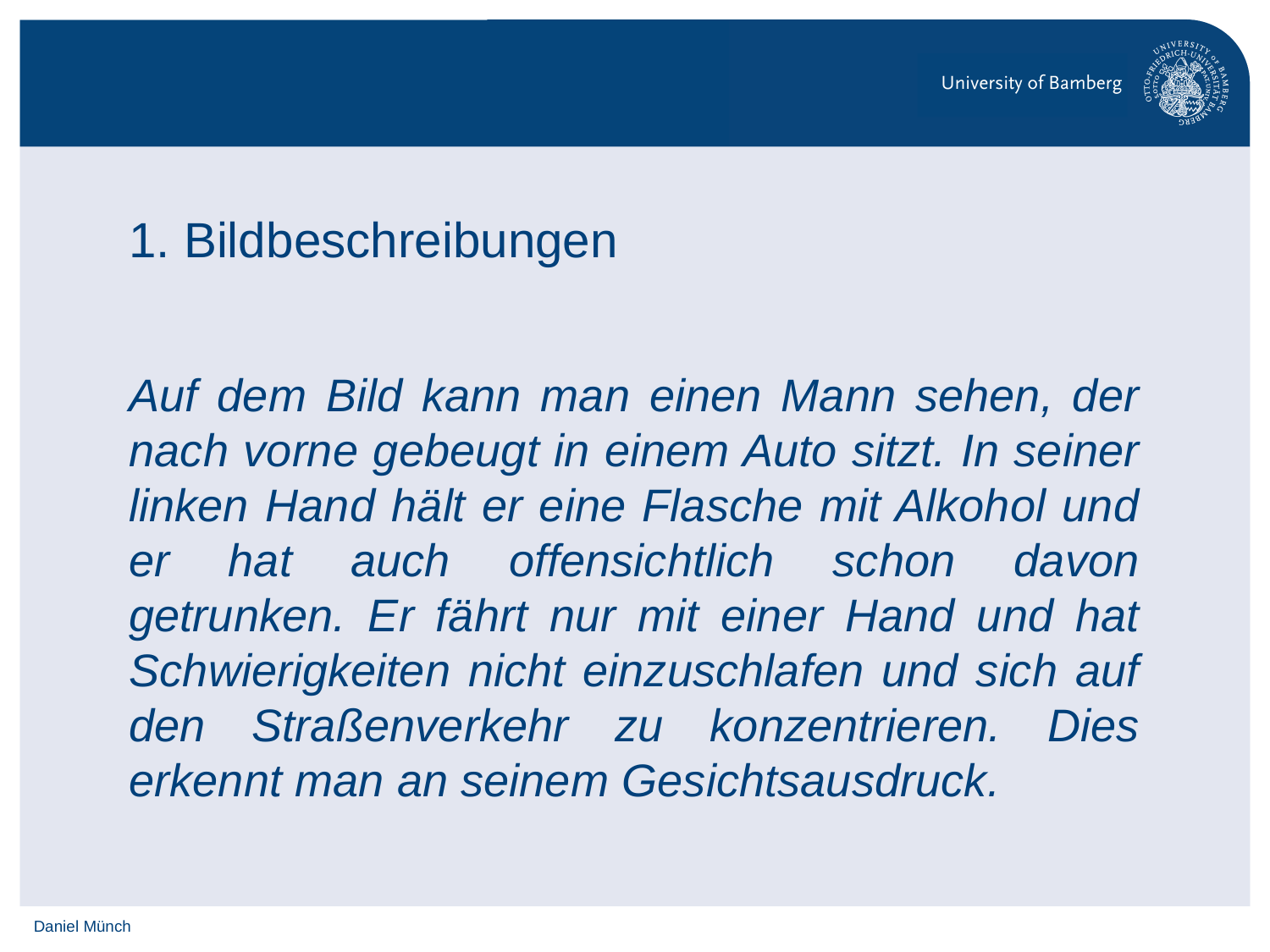

# 1. Bildbeschreibungen
Auf dem Bild kann man einen Mann sehen, der nach vorne gebeugt in einem Auto sitzt. In seiner linken Hand hält er eine Flasche mit Alkohol und er hat auch offensichtlich schon davon getrunken. Er fährt nur mit einer Hand und hat Schwierigkeiten nicht einzuschlafen und sich auf den Straßenverkehr zu konzentrieren. Dies erkennt man an seinem Gesichtsausdruck.